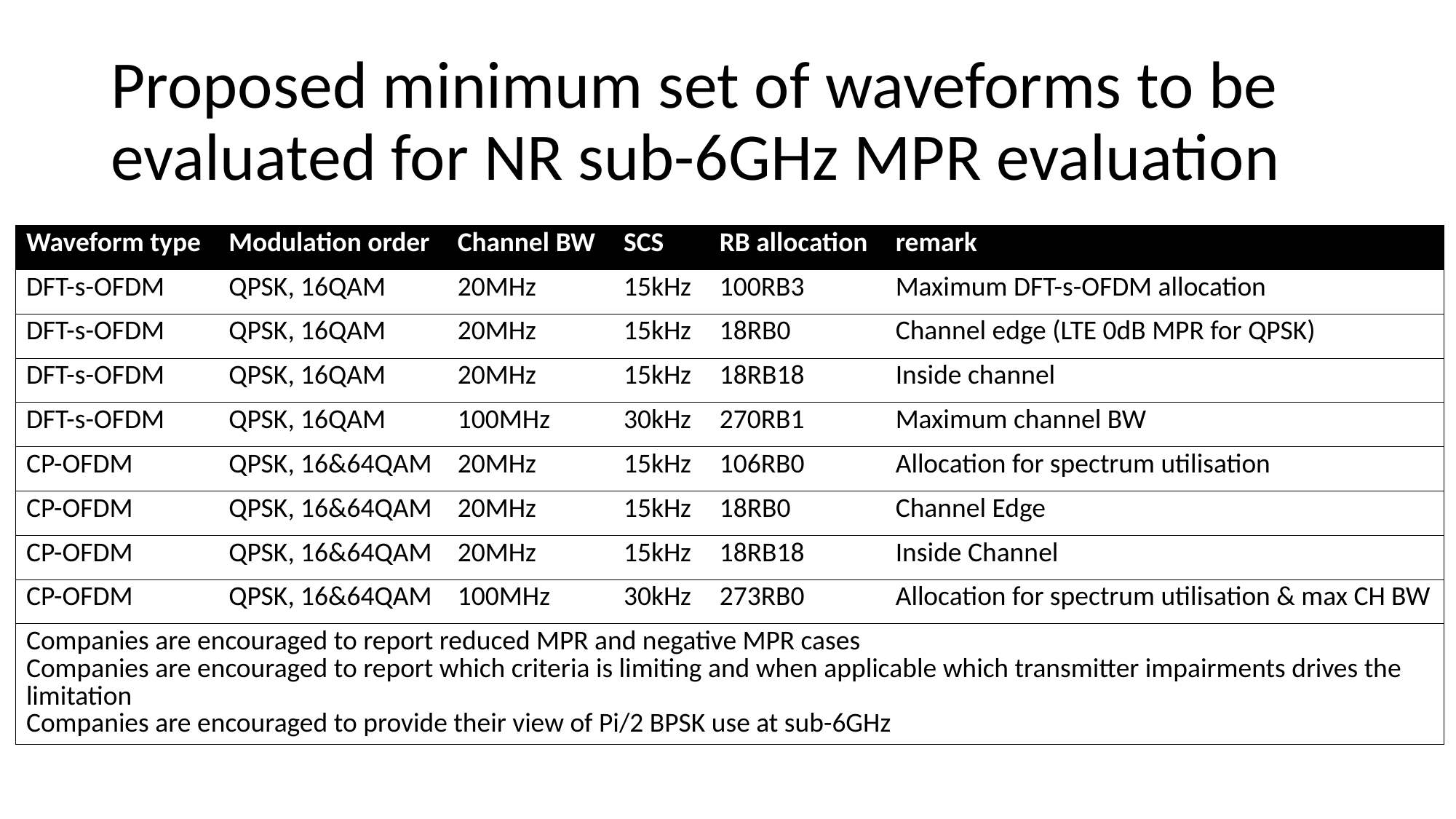

# Proposed minimum set of waveforms to be evaluated for NR sub-6GHz MPR evaluation
| Waveform type | Modulation order | Channel BW | SCS | RB allocation | remark |
| --- | --- | --- | --- | --- | --- |
| DFT-s-OFDM | QPSK, 16QAM | 20MHz | 15kHz | 100RB3 | Maximum DFT-s-OFDM allocation |
| DFT-s-OFDM | QPSK, 16QAM | 20MHz | 15kHz | 18RB0 | Channel edge (LTE 0dB MPR for QPSK) |
| DFT-s-OFDM | QPSK, 16QAM | 20MHz | 15kHz | 18RB18 | Inside channel |
| DFT-s-OFDM | QPSK, 16QAM | 100MHz | 30kHz | 270RB1 | Maximum channel BW |
| CP-OFDM | QPSK, 16&64QAM | 20MHz | 15kHz | 106RB0 | Allocation for spectrum utilisation |
| CP-OFDM | QPSK, 16&64QAM | 20MHz | 15kHz | 18RB0 | Channel Edge |
| CP-OFDM | QPSK, 16&64QAM | 20MHz | 15kHz | 18RB18 | Inside Channel |
| CP-OFDM | QPSK, 16&64QAM | 100MHz | 30kHz | 273RB0 | Allocation for spectrum utilisation & max CH BW |
| Companies are encouraged to report reduced MPR and negative MPR cases Companies are encouraged to report which criteria is limiting and when applicable which transmitter impairments drives the limitation Companies are encouraged to provide their view of Pi/2 BPSK use at sub-6GHz |  |  |  |  |  |